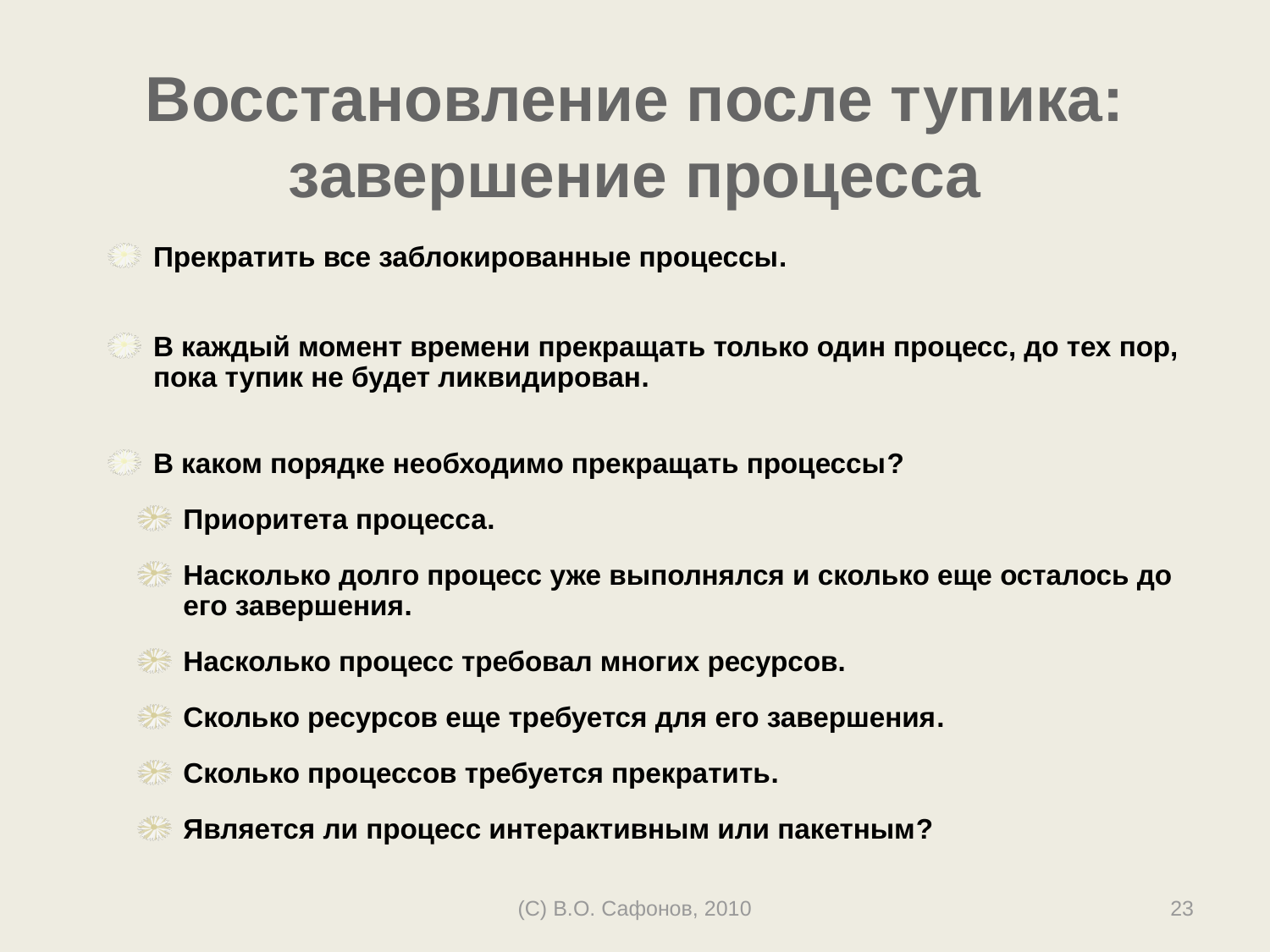

Восстановление после тупика: завершение процесса
Прекратить все заблокированные процессы.
В каждый момент времени прекращать только один процесс, до тех пор, пока тупик не будет ликвидирован.
В каком порядке необходимо прекращать процессы?
Приоритета процесса.
Насколько долго процесс уже выполнялся и сколько еще осталось до его завершения.
Насколько процесс требовал многих ресурсов.
Сколько ресурсов еще требуется для его завершения.
Сколько процессов требуется прекратить.
Является ли процесс интерактивным или пакетным?

(C) В.О. Сафонов, 2010
23